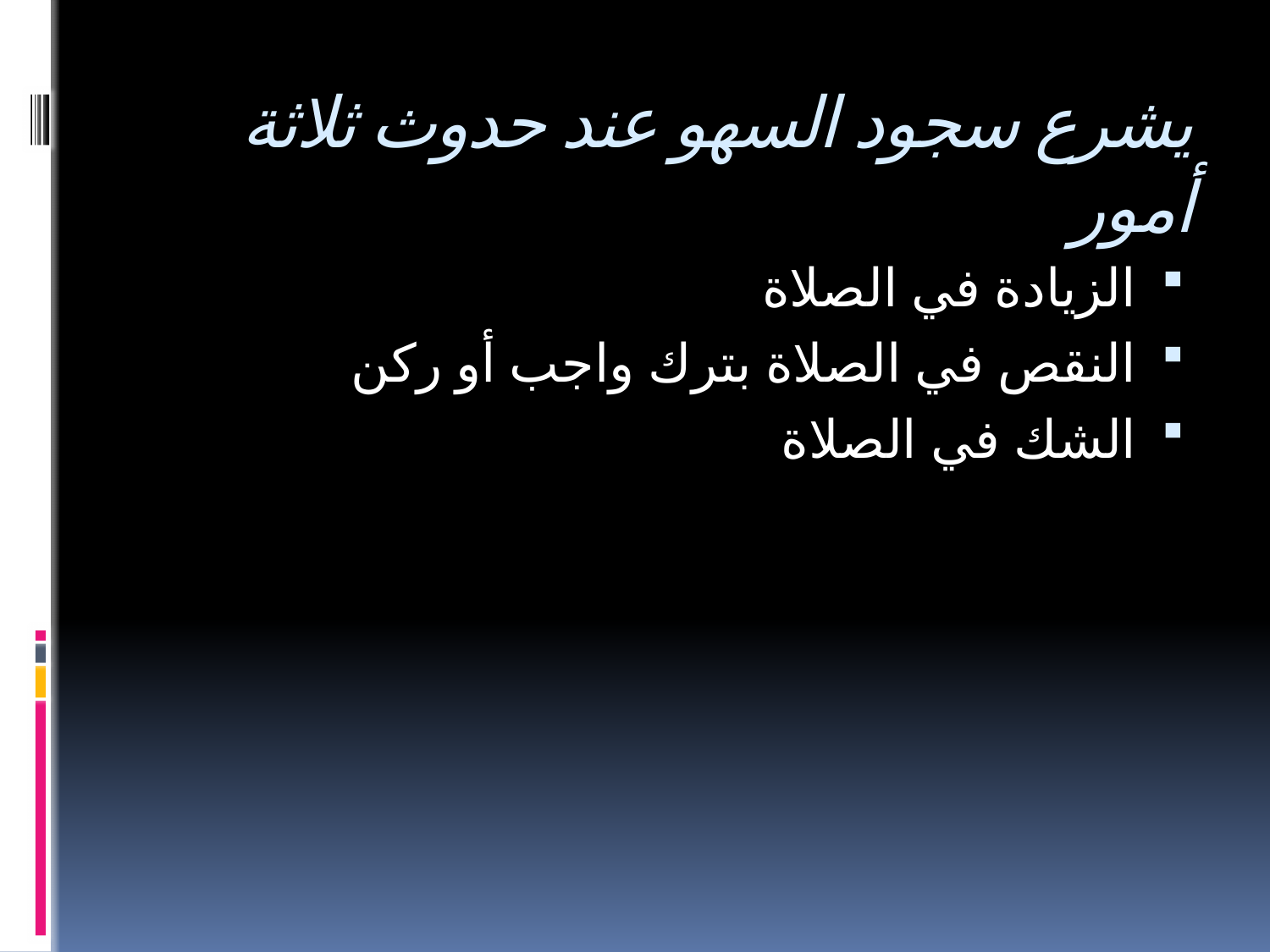

# يشرع سجود السهو عند حدوث ثلاثة أمور
الزيادة في الصلاة
النقص في الصلاة بترك واجب أو ركن
الشك في الصلاة